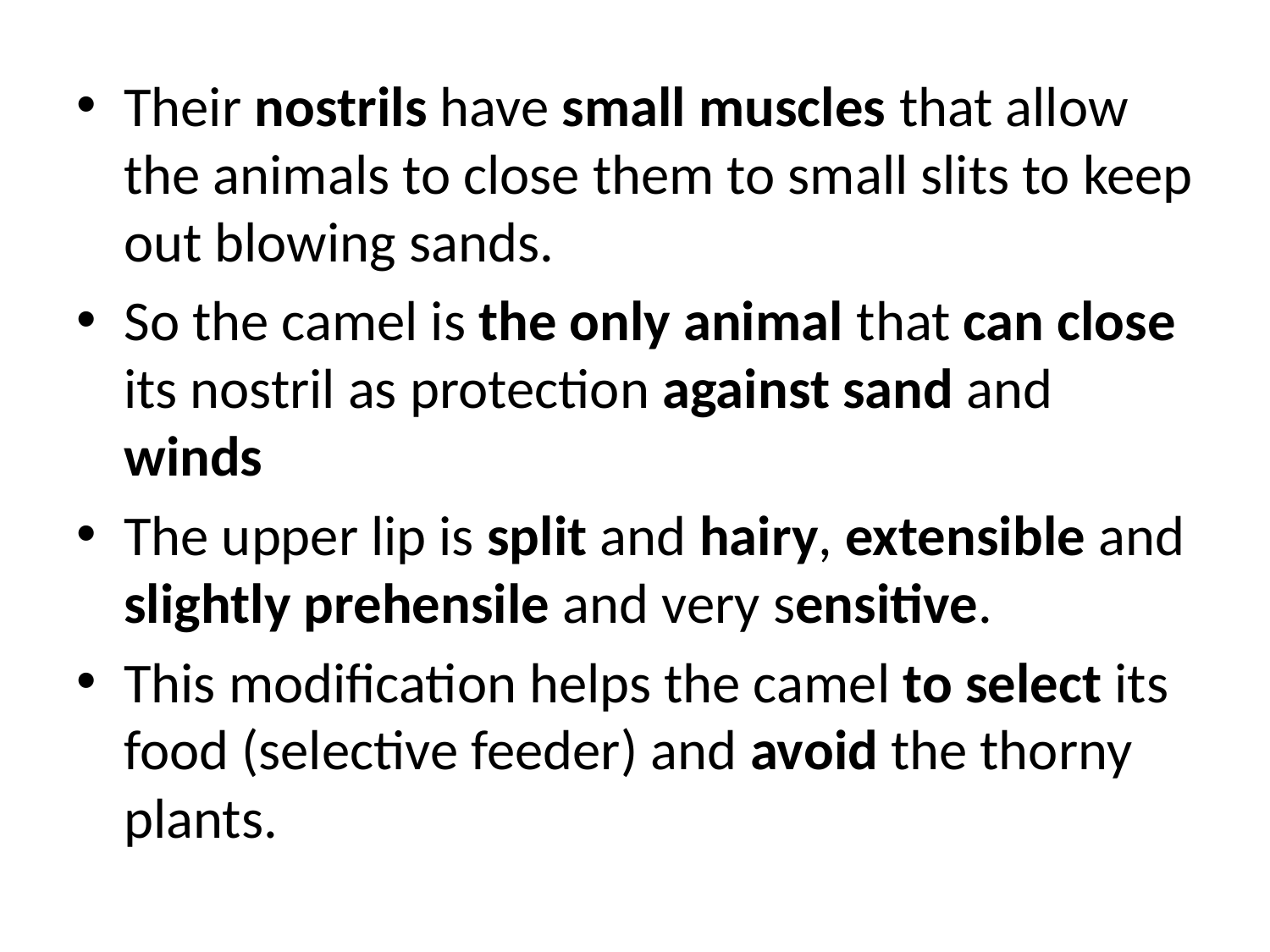

Their nostrils have small muscles that allow the animals to close them to small slits to keep out blowing sands.
So the camel is the only animal that can close its nostril as protection against sand and winds
The upper lip is split and hairy, extensible and slightly prehensile and very sensitive.
This modification helps the camel to select its food (selective feeder) and avoid the thorny plants.